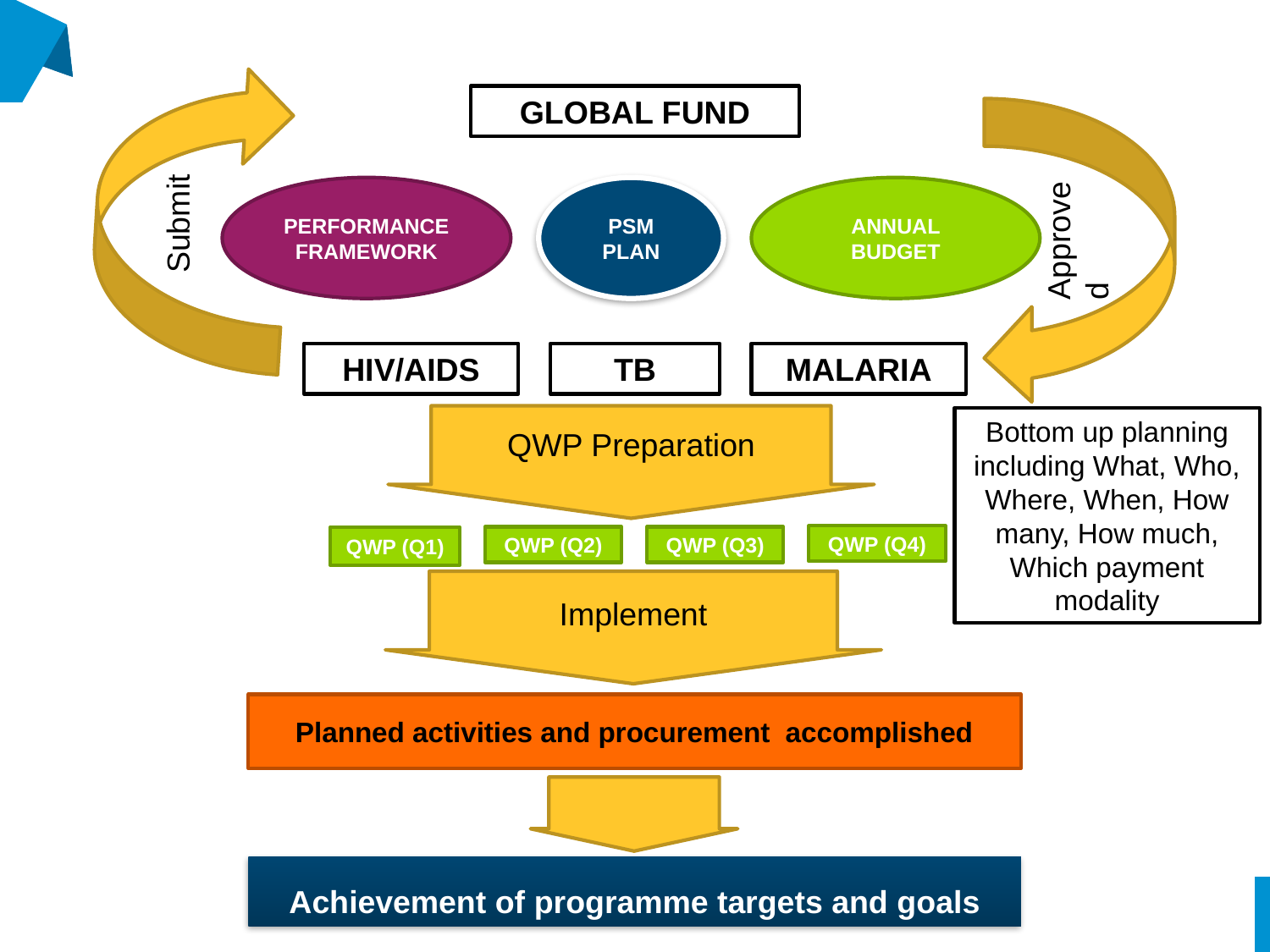

GLOBAL FUND

Approved
Submit
PERFORMANCE FRAMEWORK
PSM PLAN
ANNUAL BUDGET
HIV/AIDS
TB
MALARIA

QWP Preparation
Bottom up planning including What, Who, Where, When, How many, How much, Which payment modality
QWP (Q4)
QWP (Q1)
QWP (Q2)
QWP (Q3)

Implement
Planned activities and procurement  accomplished

Achievement of programme targets and goals